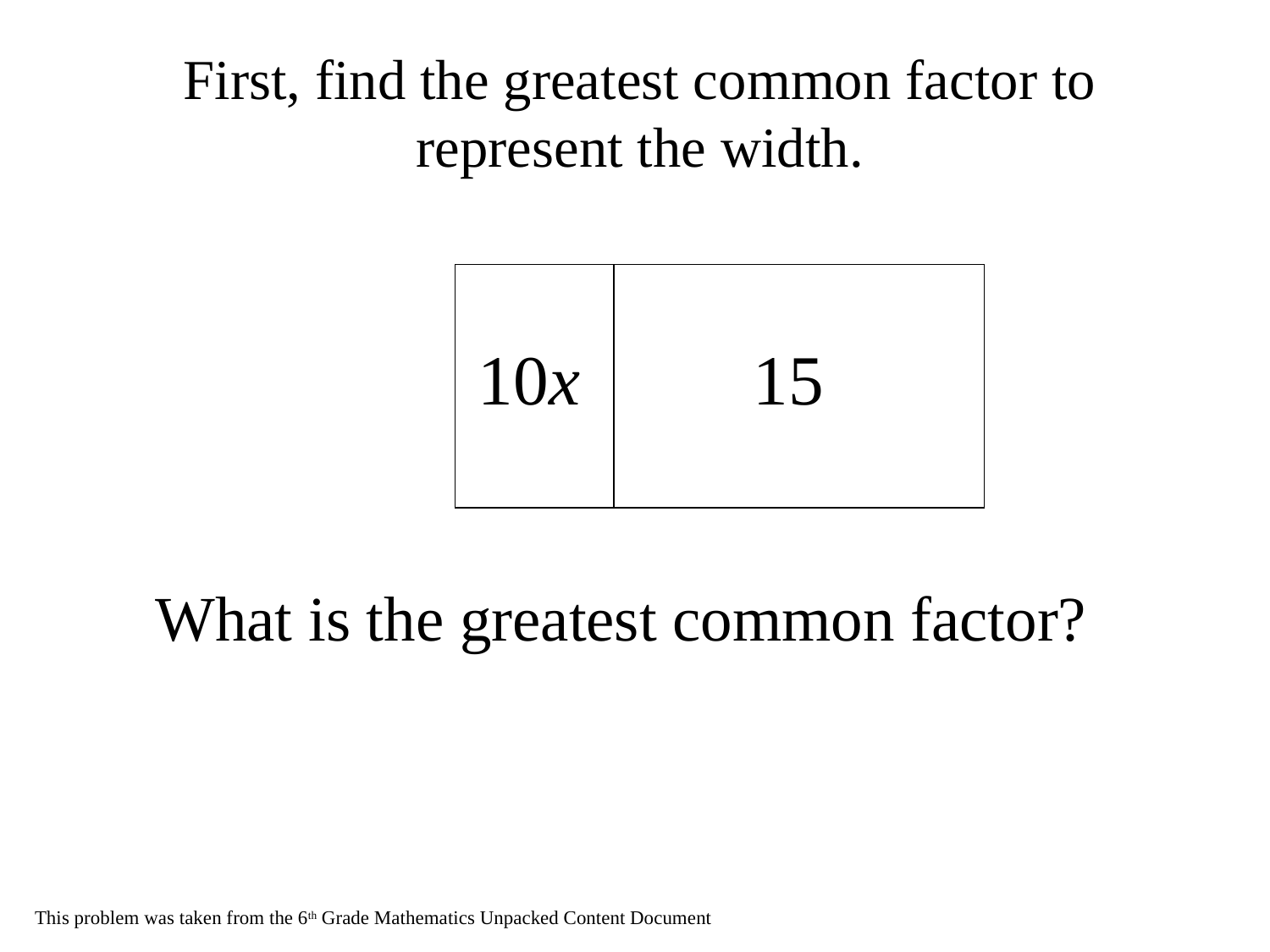

# First, find the greatest common factor to represent the width.

10x
   15
What is the greatest common factor?
This problem was taken from the 6th Grade Mathematics Unpacked Content Document